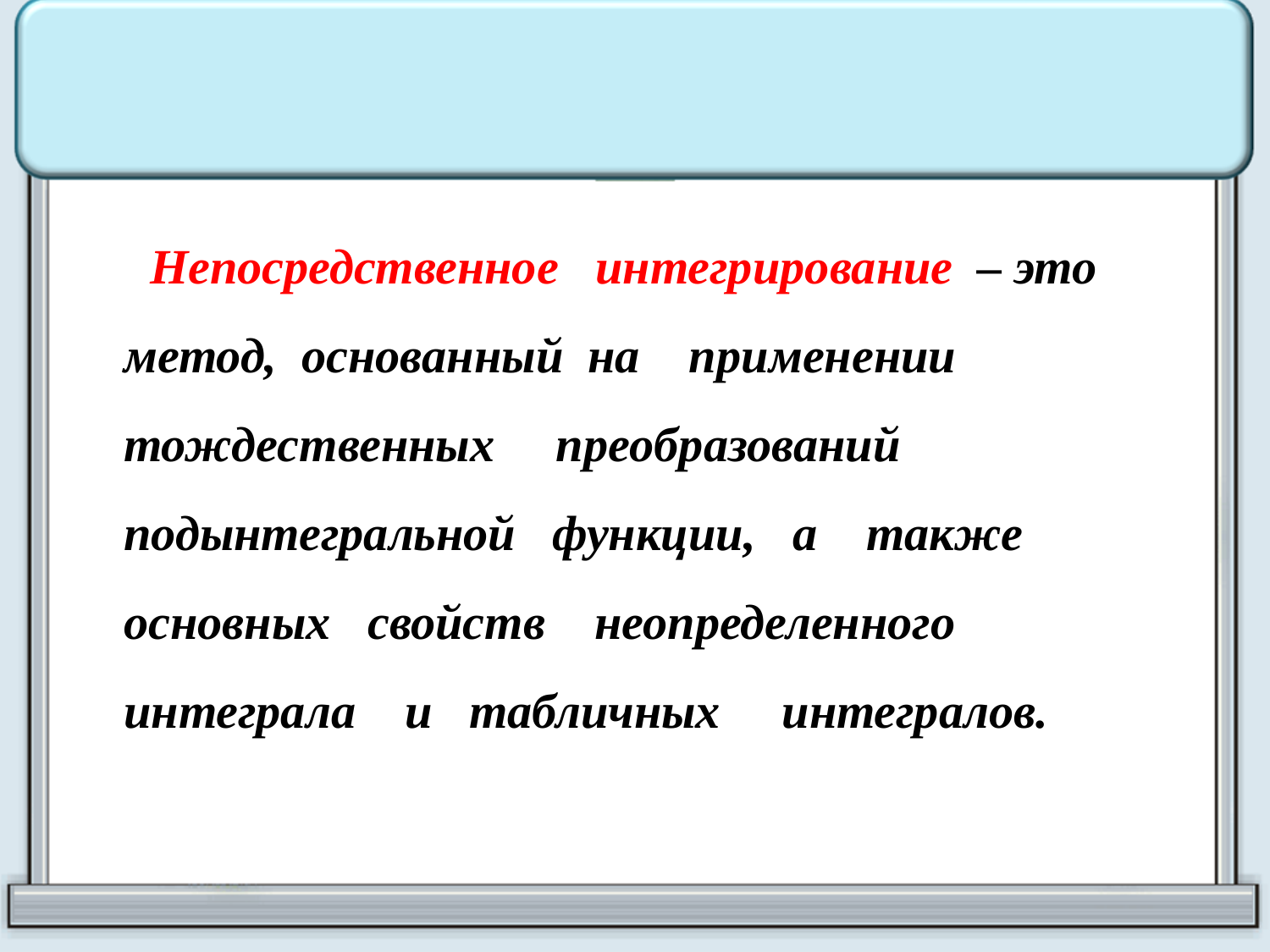

Непосредственное   интегрирование  – это метод,  основанный  на    применении тождественных     преобразований подынтегральной   функции,   а    также основных   свойств    неопределенного интеграла    и   табличных     интегралов.